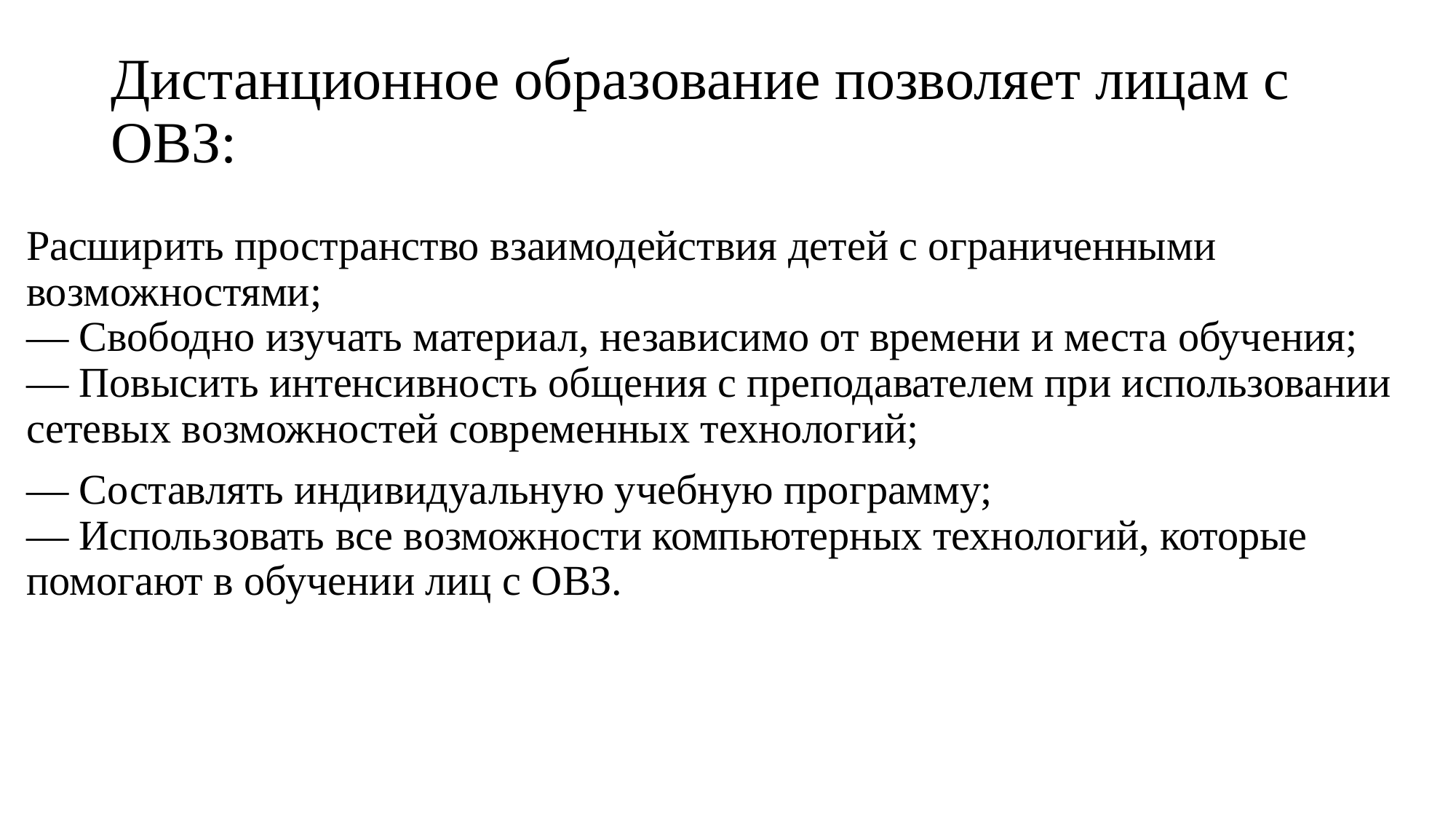

# Дистанционное образование позволяет лицам с ОВЗ:
Расширить пространство взаимодействия детей с ограниченными возможностями;
— Свободно изучать материал, независимо от времени и места обучения;
— Повысить интенсивность общения с преподавателем при использовании сетевых возможностей современных технологий;
— Составлять индивидуальную учебную программу;
— Использовать все возможности компьютерных технологий, которые помогают в обучении лиц с ОВЗ.